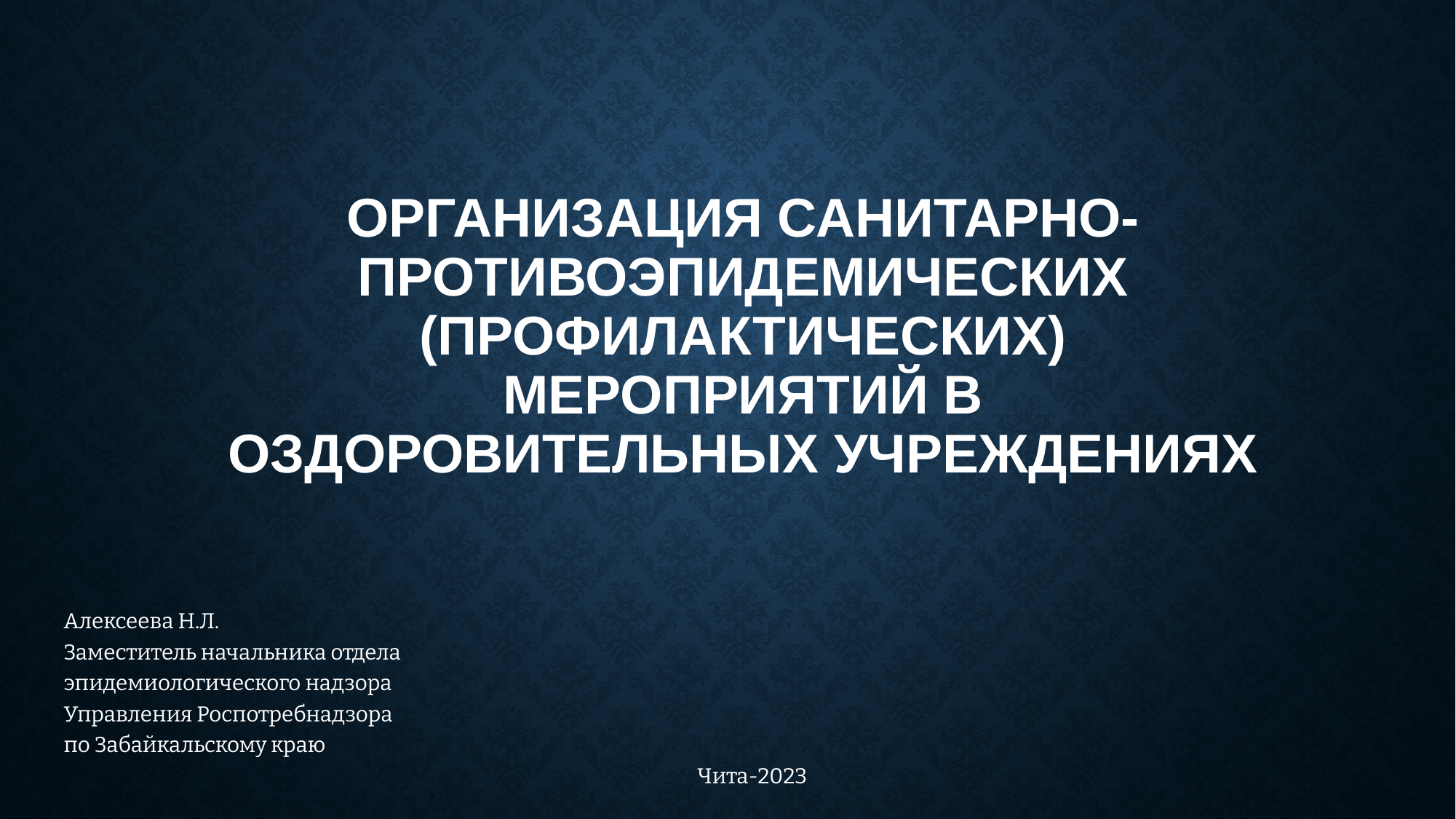

# Организация санитарно-противоэпидемических (профилактических) мероприятий в оздоровительных учреждениях
Алексеева Н.Л.
Заместитель начальника отдела
эпидемиологического надзора
Управления Роспотребнадзора
по Забайкальскому краю
Чита-2023